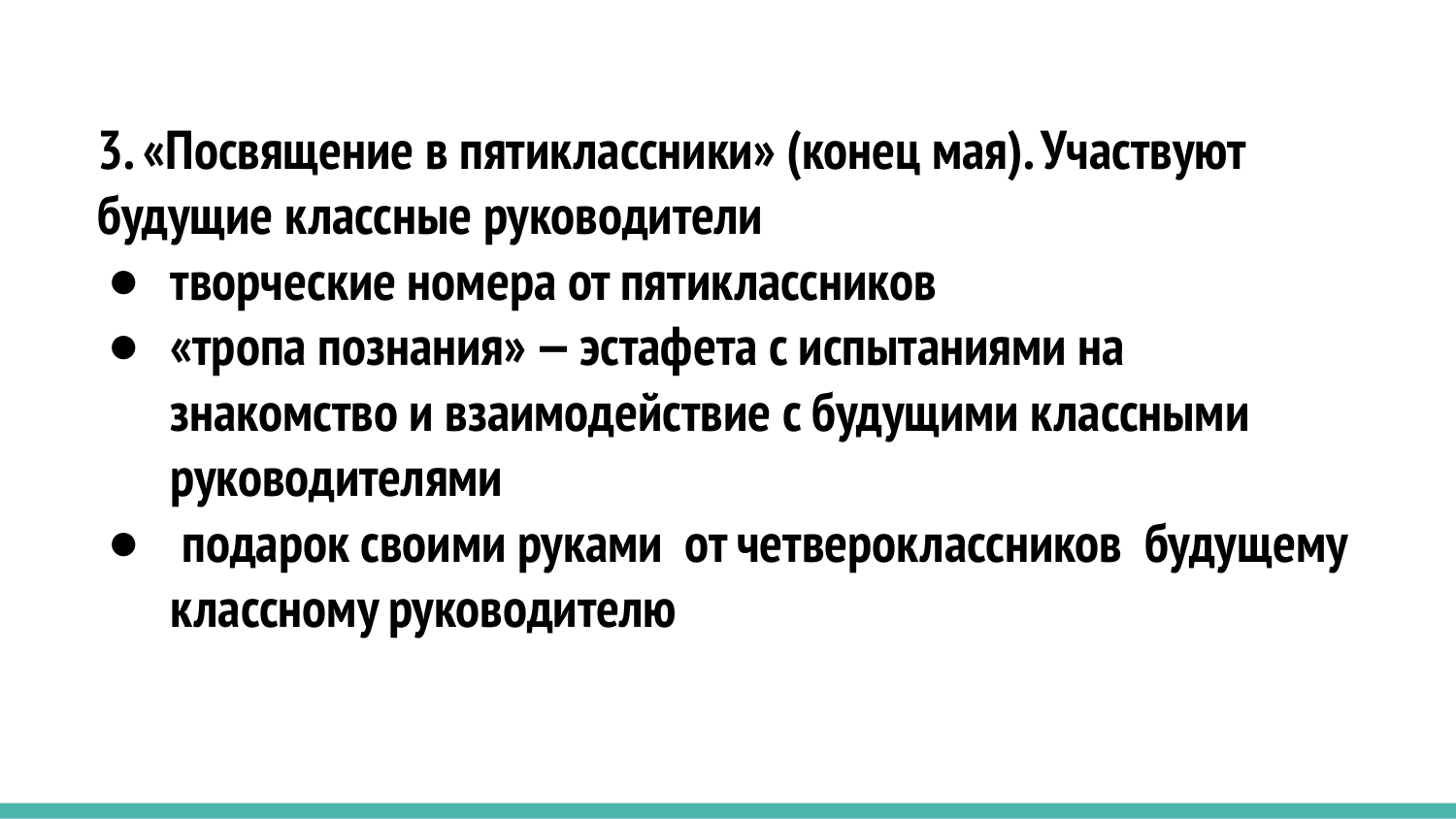

# 3. «Посвящение в пятиклассники» (конец мая). Участвуют будущие классные руководители
творческие номера от пятиклассников
«тропа познания» — эстафета с испытаниями на знакомство и взаимодействие с будущими классными руководителями
 подарок своими руками  от четвероклассников  будущему классному руководителю